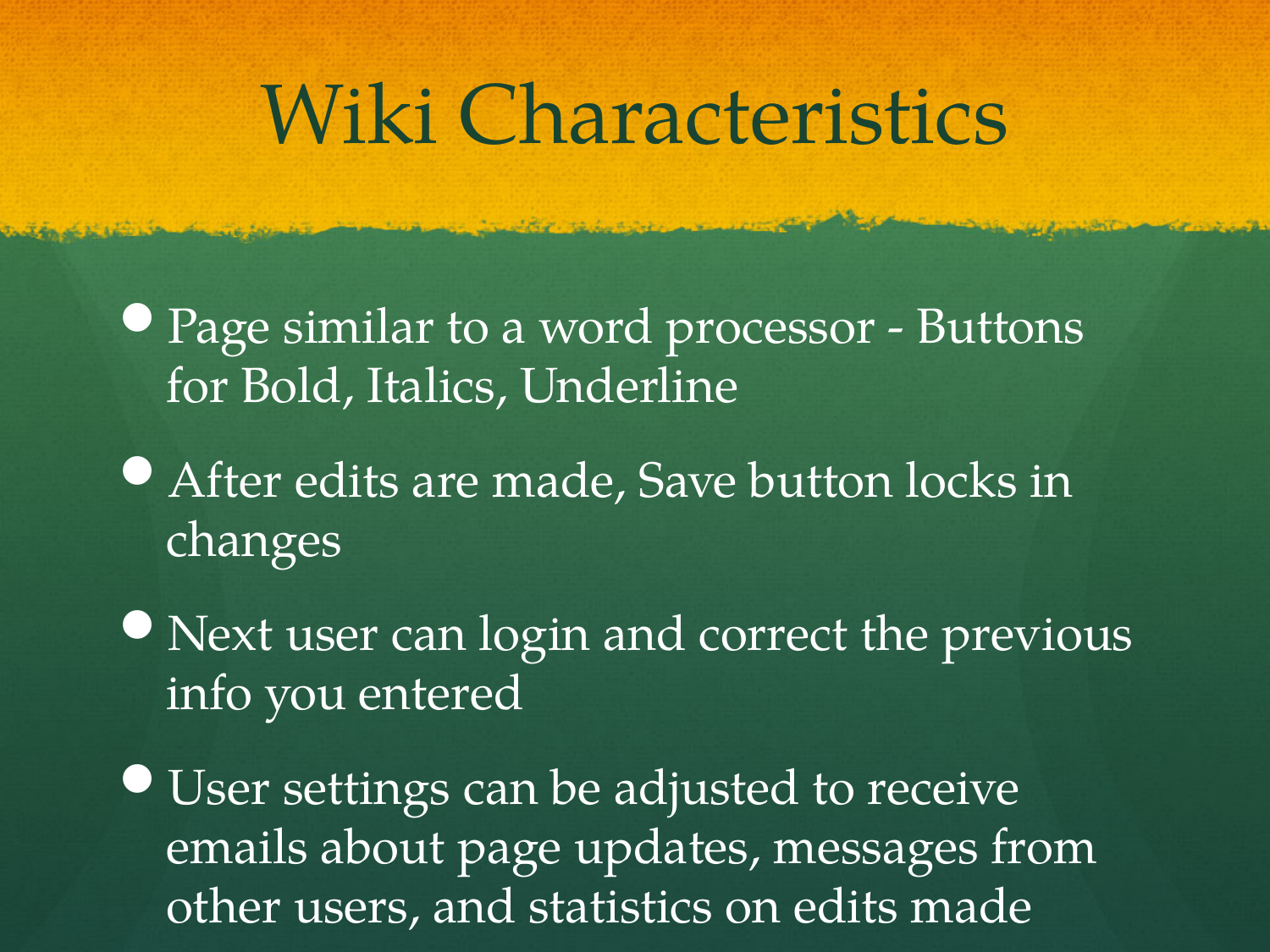

# Wiki Characteristics
Page similar to a word processor - Buttons for Bold, Italics, Underline
After edits are made, Save button locks in changes
Next user can login and correct the previous info you entered
User settings can be adjusted to receive emails about page updates, messages from other users, and statistics on edits made